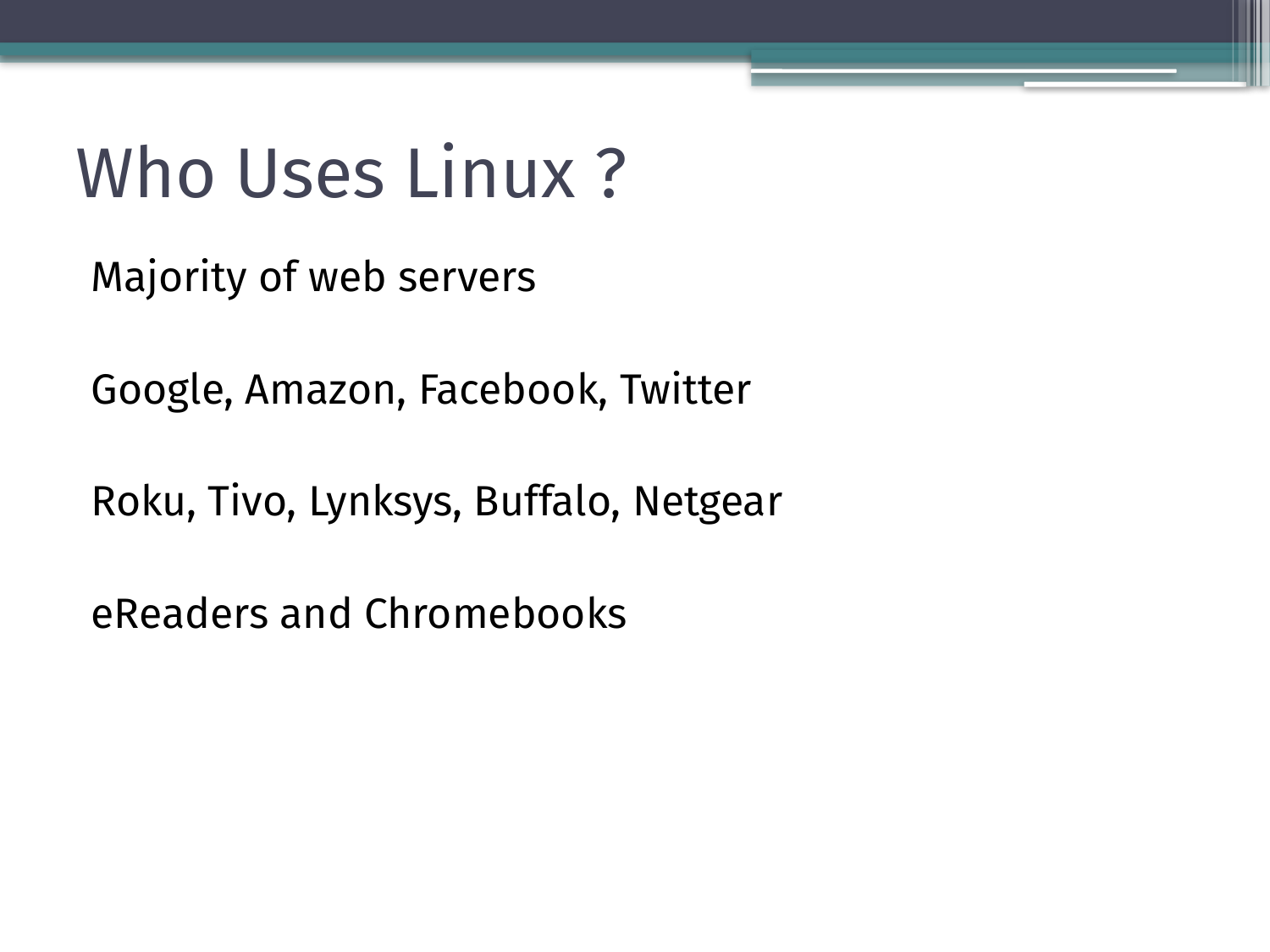

# Who Uses Linux ?
Majority of web servers

Google, Amazon, Facebook, Twitter

Roku, Tivo, Lynksys, Buffalo, Netgear

eReaders and Chromebooks